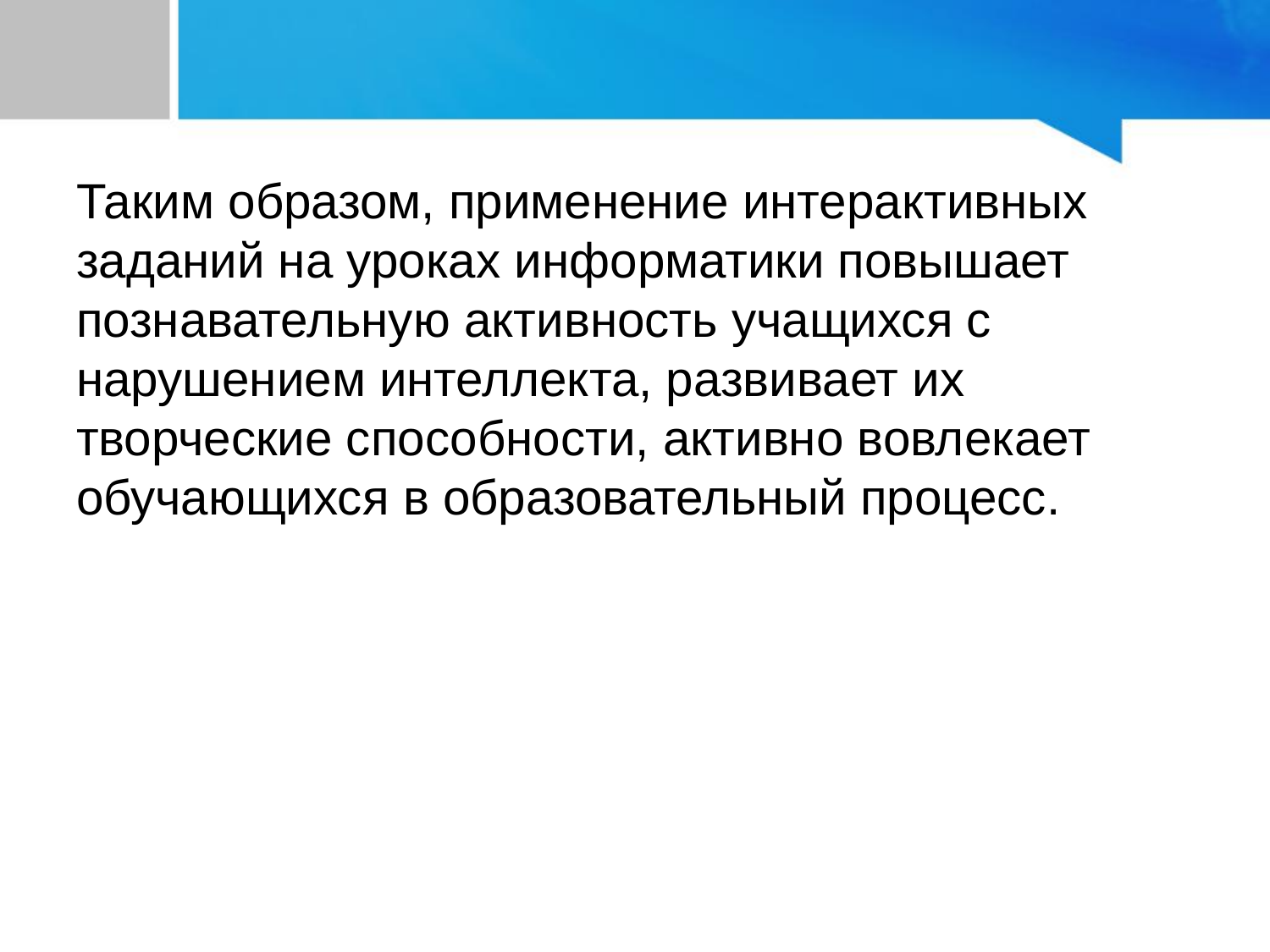

#
Таким образом, применение интерактивных заданий на уроках информатики повышает познавательную активность учащихся с нарушением интеллекта, развивает их творческие способности, активно вовлекает обучающихся в образовательный процесс.